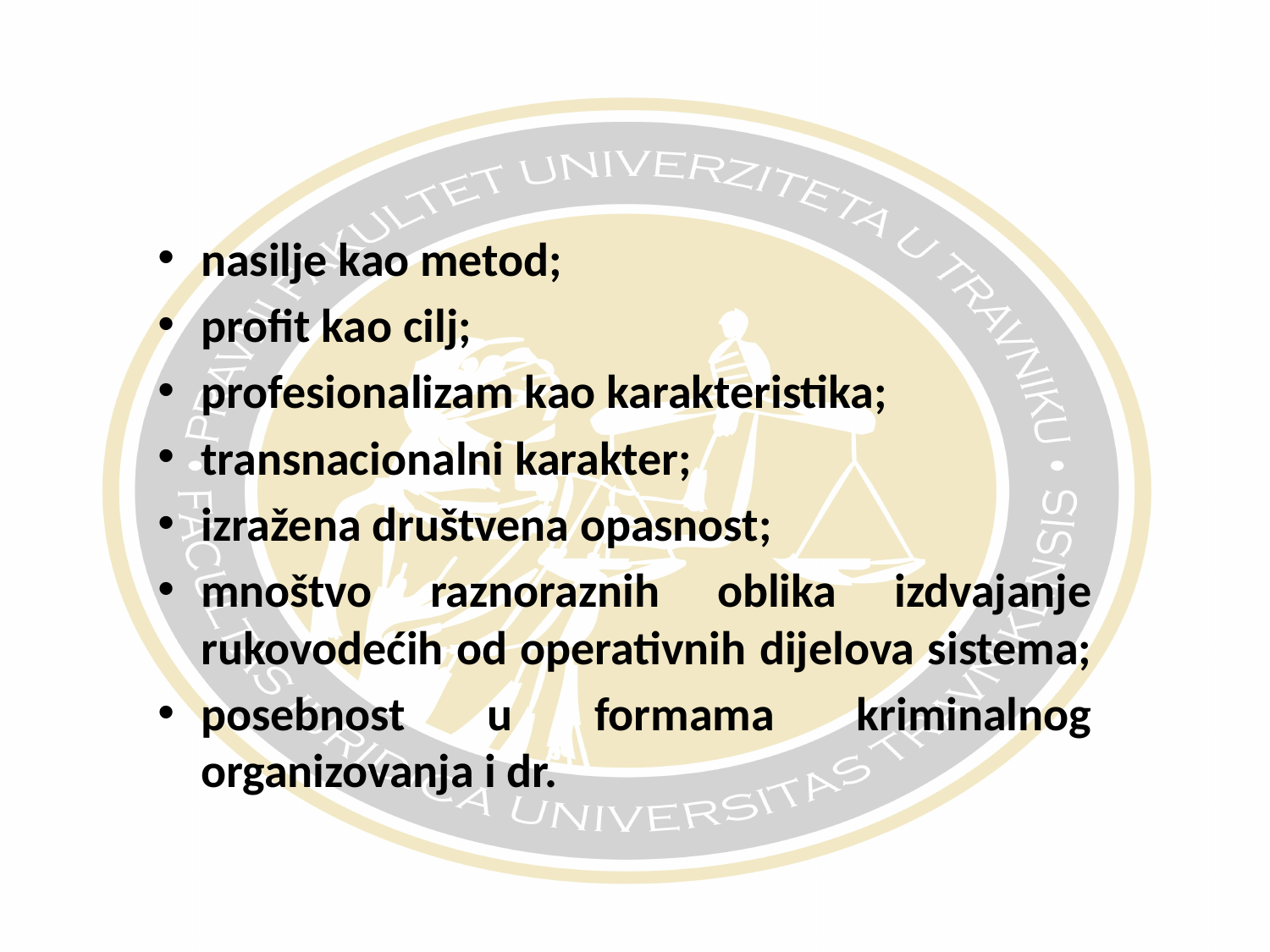

#
nasilje kao metod;
profit kao cilj;
profesionalizam kao karakteristika;
transnacionalni karakter;
izražena društvena opasnost;
mnoštvo raznoraznih oblika izdvajanje rukovodećih od operativnih dijelova sistema;
posebnost u formama kriminalnog organizovanja i dr.